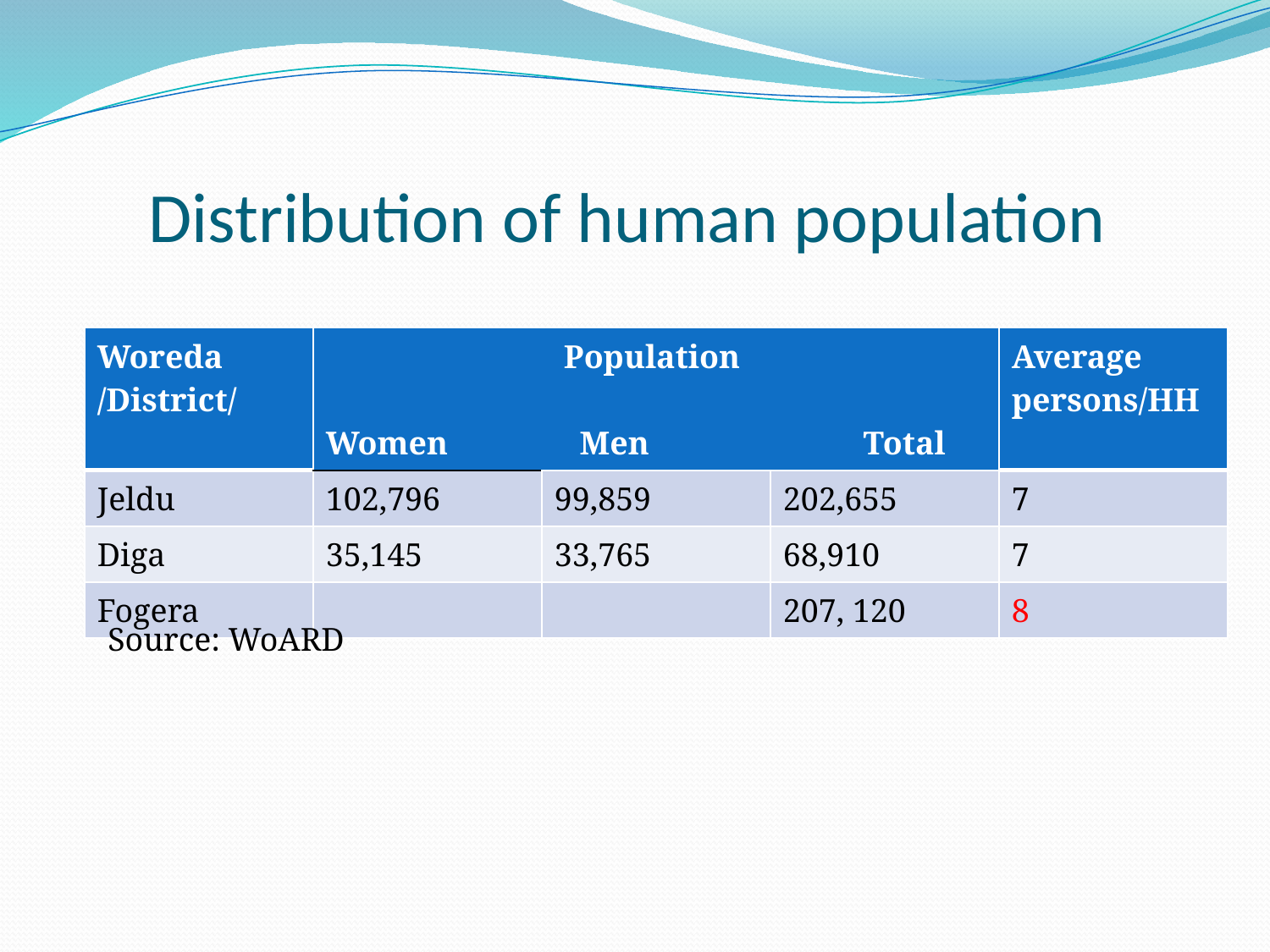

# Distribution of human population
| Woreda /District/ | Population Women Men Total |  |  | Average persons/HH |
| --- | --- | --- | --- | --- |
| Jeldu | 102,796 | 99,859 | 202,655 | 7 |
| Diga | 35,145 | 33,765 | 68,910 | 7 |
| Fogera |  |  | 207, 120 | 8 |
Source: WoARD